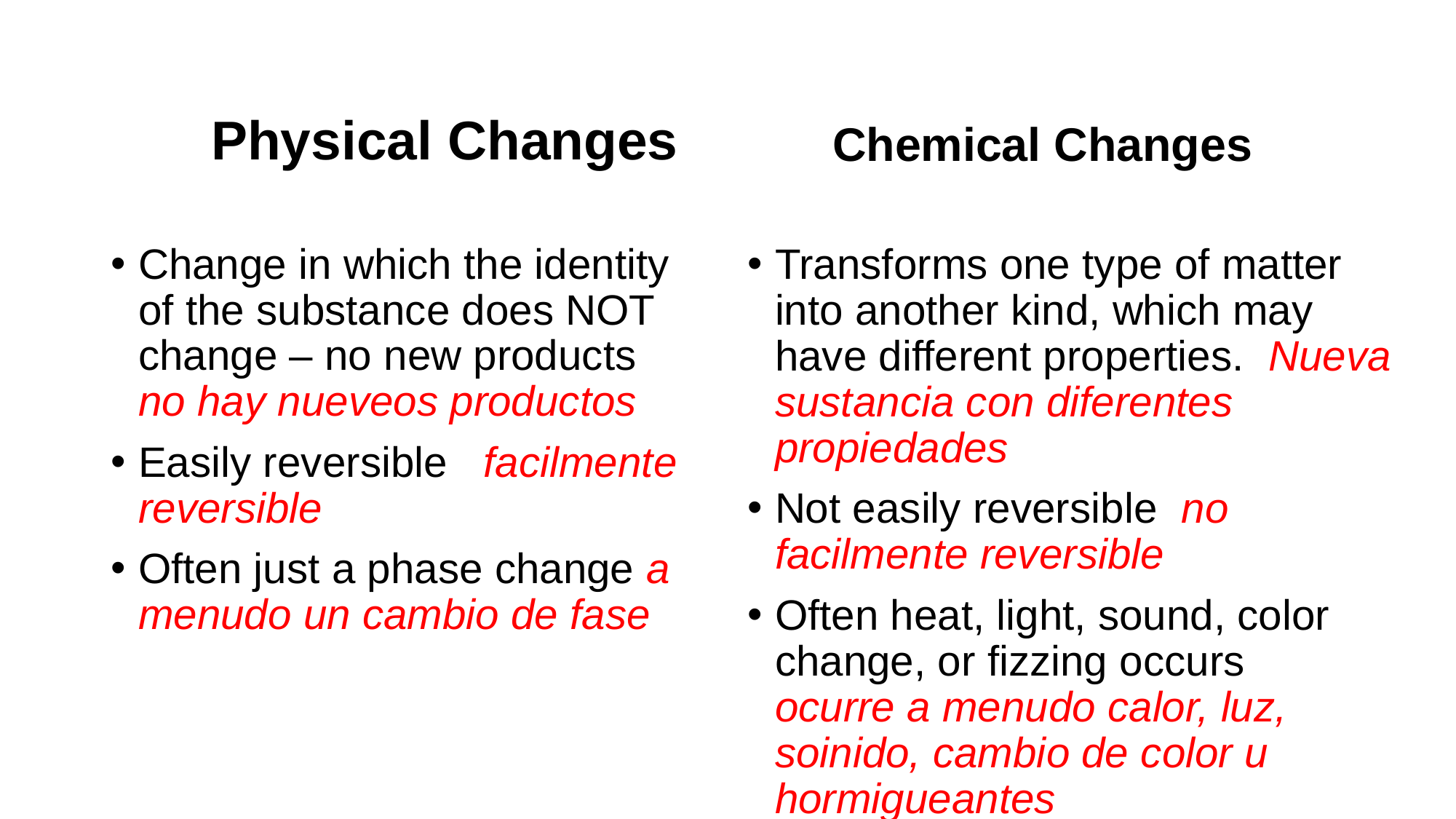

Physical Changes
	Chemical Changes
Change in which the identity of the substance does NOT change – no new products     no hay nueveos productos
Easily reversible   facilmente reversible
Often just a phase change a menudo un cambio de fase

Transforms one type of matter into another kind, which may have different properties.  Nueva sustancia con diferentes propiedades
Not easily reversible  no facilmente reversible
Often heat, light, sound, color change, or fizzing occurs   ocurre a menudo calor, luz, soinido, cambio de color u hormigueantes